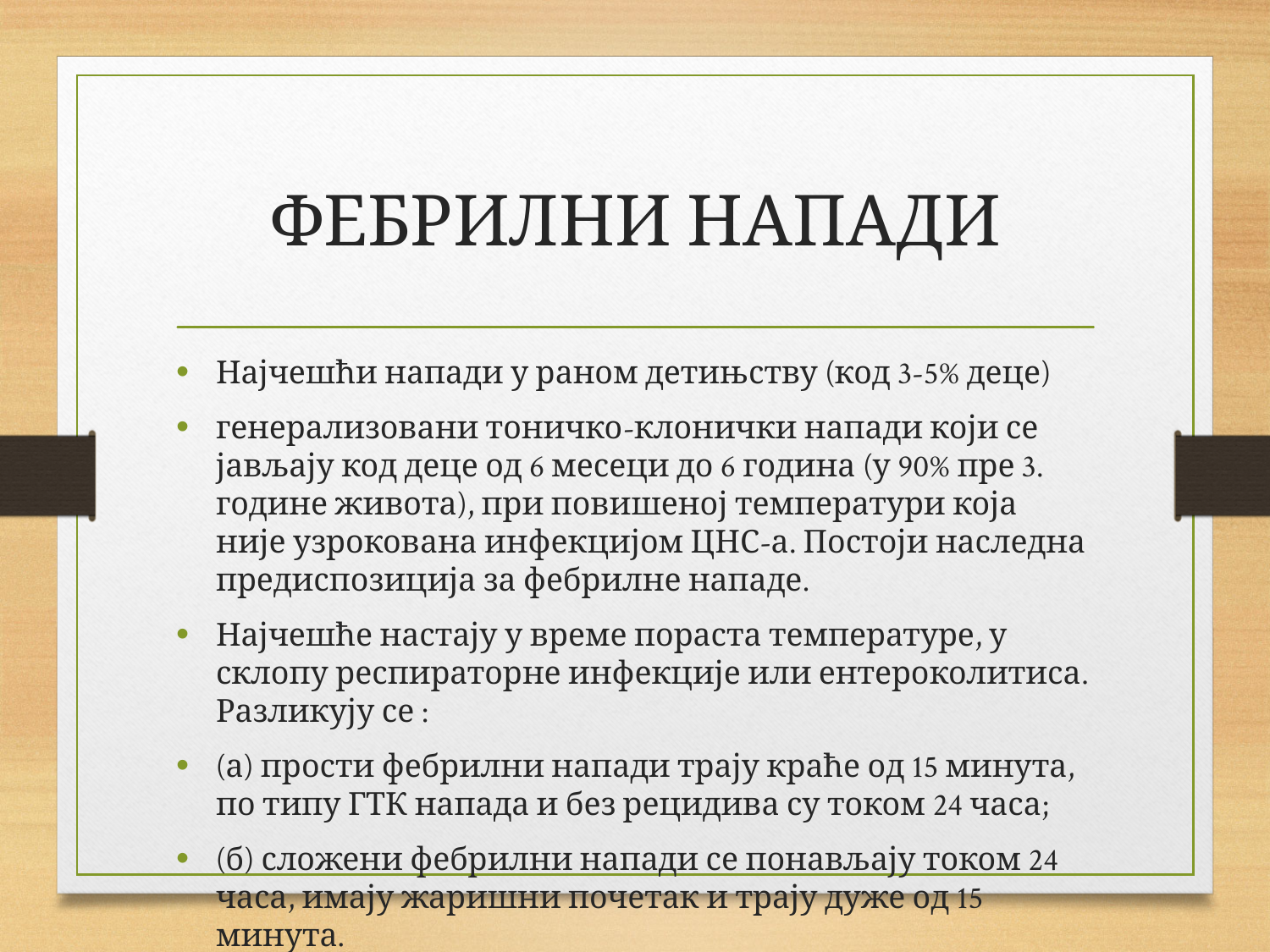

# ФЕБРИЛНИ НАПАДИ
Најчешћи напади у раном детињству (код 3-5% деце)
генерализовани тоничко-клонички напади који се јављају код деце од 6 месеци до 6 година (у 90% пре 3. године живота), при повишеној температури која није узрокована инфекцијом ЦНС-а. Постоји наследна предиспозиција за фебрилне нападе.
Најчешће настају у време пораста температуре, у склопу респираторне инфекције или ентероколитиса. Разликују се :
(а) прости фебрилни напади трају краће од 15 минута, по типу ГТК напада и без рецидива су током 24 часа;
(б) сложени фебрилни напади се понављају током 24 часа, имају жаришни почетак и трају дуже од 15 минута.